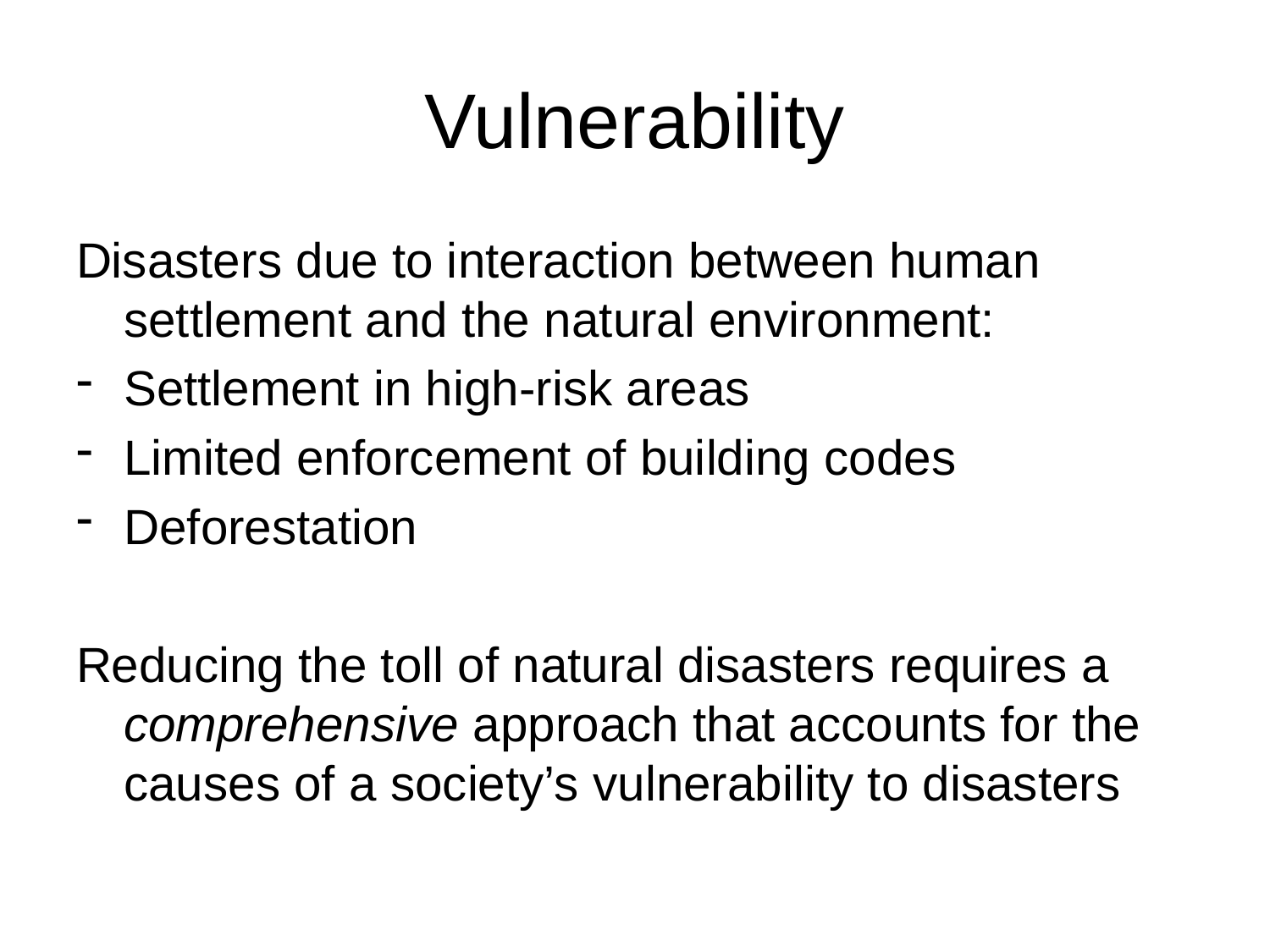

# Vulnerability
Disasters due to interaction between human settlement and the natural environment:
Settlement in high-risk areas
Limited enforcement of building codes
Deforestation

Reducing the toll of natural disasters requires a comprehensive approach that accounts for the causes of a society’s vulnerability to disasters